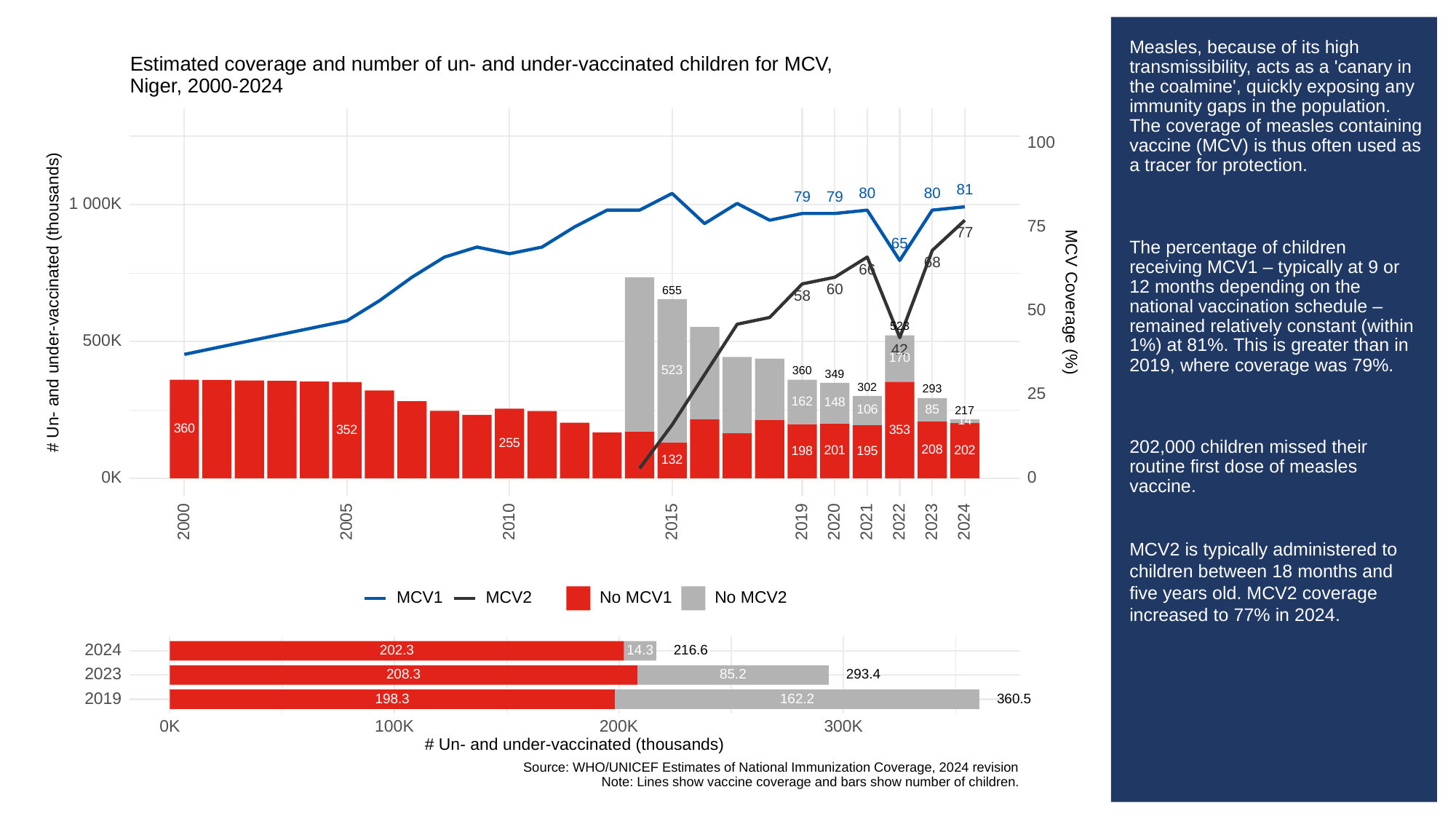

# Measles, because of its high transmissibility, acts as a 'canary in the coalmine', quickly exposing any immunity gaps in the population. The coverage of measles containing vaccine (MCV) is thus often used as a tracer for protection.

The percentage of children receiving MCV1 – typically at 9 or 12 months depending on the national vaccination schedule – remained relatively constant (within 1%) at 81%. This is greater than in 2019, where coverage was 79%.

202,000 children missed their routine first dose of measles vaccine.

MCV2 is typically administered to children between 18 months and five years old. MCV2 coverage increased to 77% in 2024.

Estimated coverage and number of un- and under-vaccinated children for MCV,
Niger, 2000-2024

100
81
80
80
79
79

1 000K

75
77
65
68
66

60
655
58
# Un- and under-vaccinated (thousands)
MCV Coverage (%)

50
523

500K

42
170

523
360
349

302
293
25

162

148

85
106
217

14

360

353
352

255

208
202
201
198
195
132
0K
0

2023
2000
2005
2010
2015
2019
2020
2021
2022
2024

MCV1
MCV2
No MCV1
No MCV2

2024
202.3
14.3
216.6

2023
208.3
293.4
85.2

2019
198.3
360.5
162.2

300K
0K
100K
200K
# Un- and under-vaccinated (thousands)
Source: WHO/UNICEF Estimates of National Immunization Coverage, 2024 revision
Note: Lines show vaccine coverage and bars show number of children.